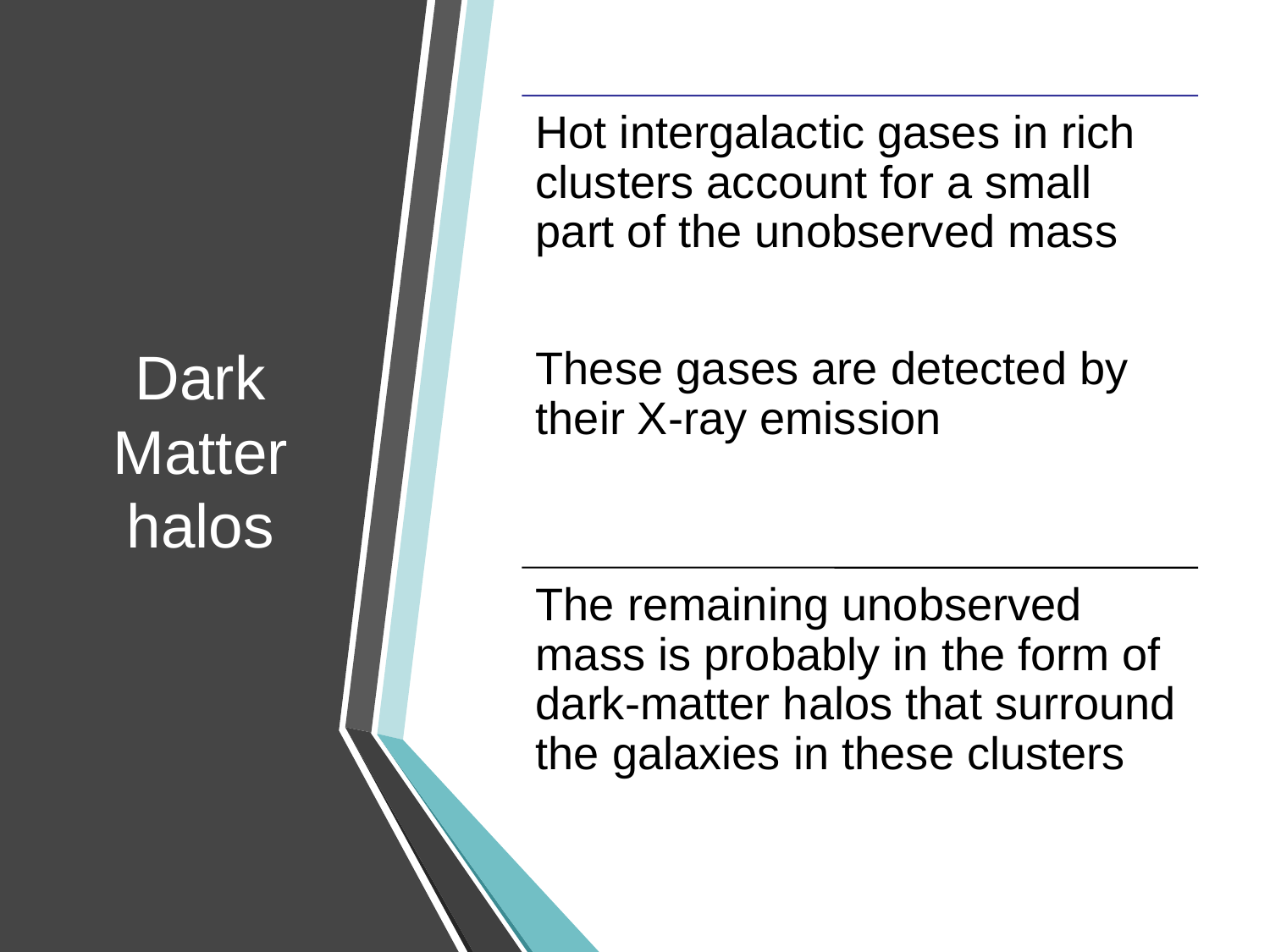

# Dark Matter halos
Hot intergalactic gases in rich clusters account for a small part of the unobserved mass
These gases are detected by their X-ray emission
The remaining unobserved mass is probably in the form of dark-matter halos that surround the galaxies in these clusters